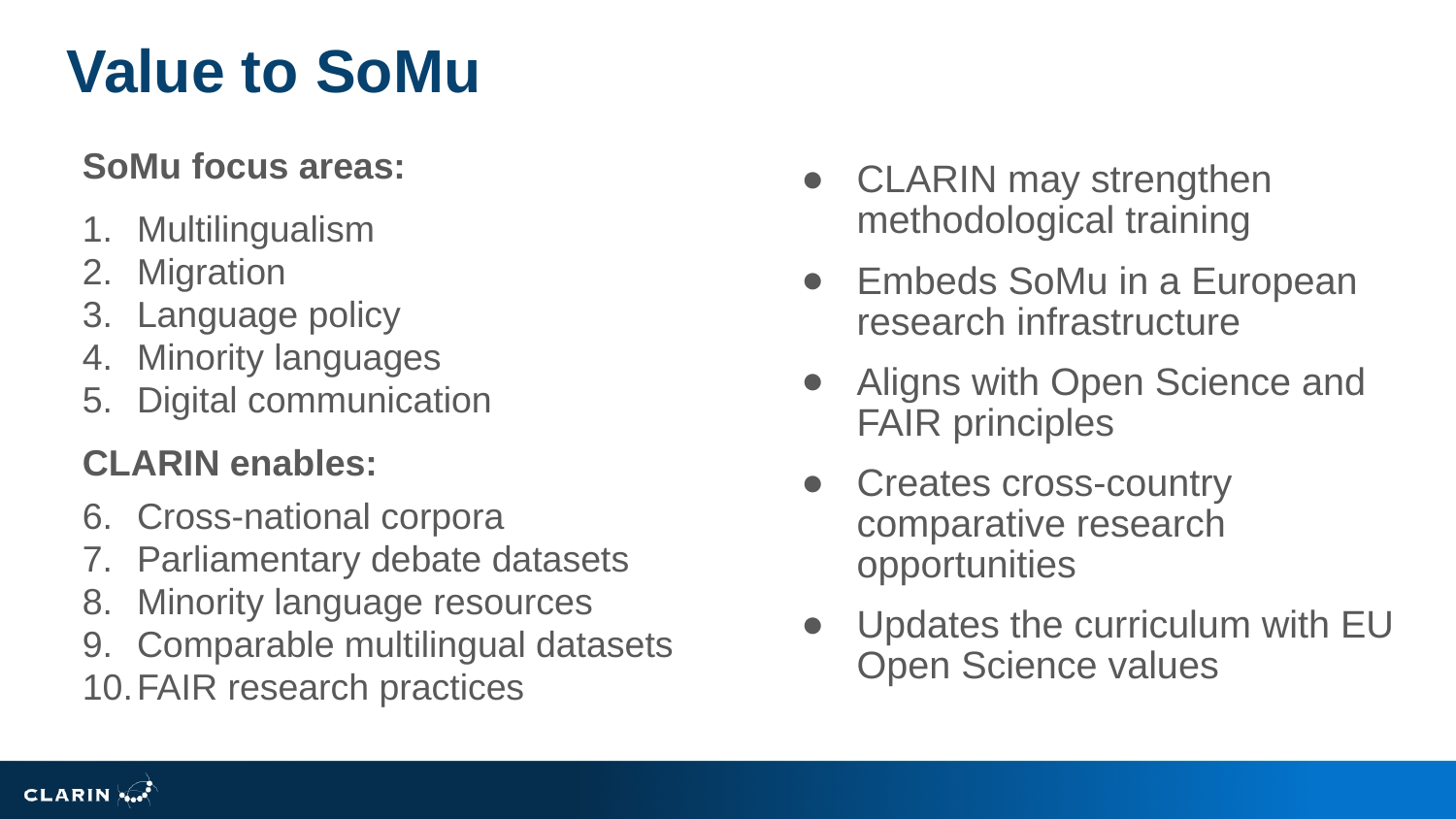

# Value to SoMu
SoMu focus areas:
Multilingualism
Migration
Language policy
Minority languages
Digital communication
CLARIN enables:
Cross-national corpora
Parliamentary debate datasets
Minority language resources
Comparable multilingual datasets
FAIR research practices

CLARIN may strengthen methodological training
Embeds SoMu in a European research infrastructure
Aligns with Open Science and FAIR principles
Creates cross-country comparative research opportunities
Updates the curriculum with EU Open Science values